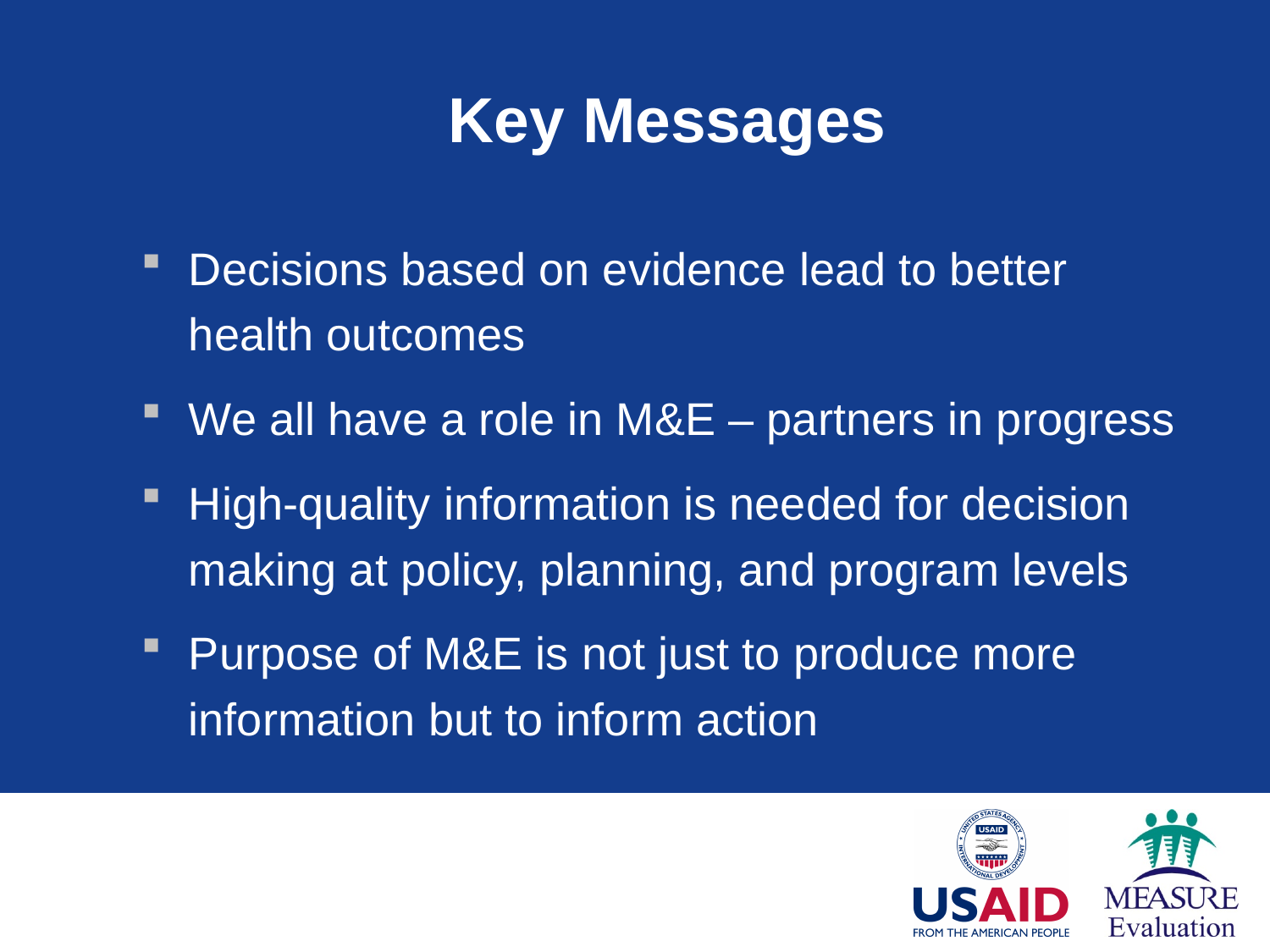

# Key Messages
Decisions based on evidence lead to better health outcomes
We all have a role in M&E – partners in progress
High-quality information is needed for decision making at policy, planning, and program levels
Purpose of M&E is not just to produce more information but to inform action